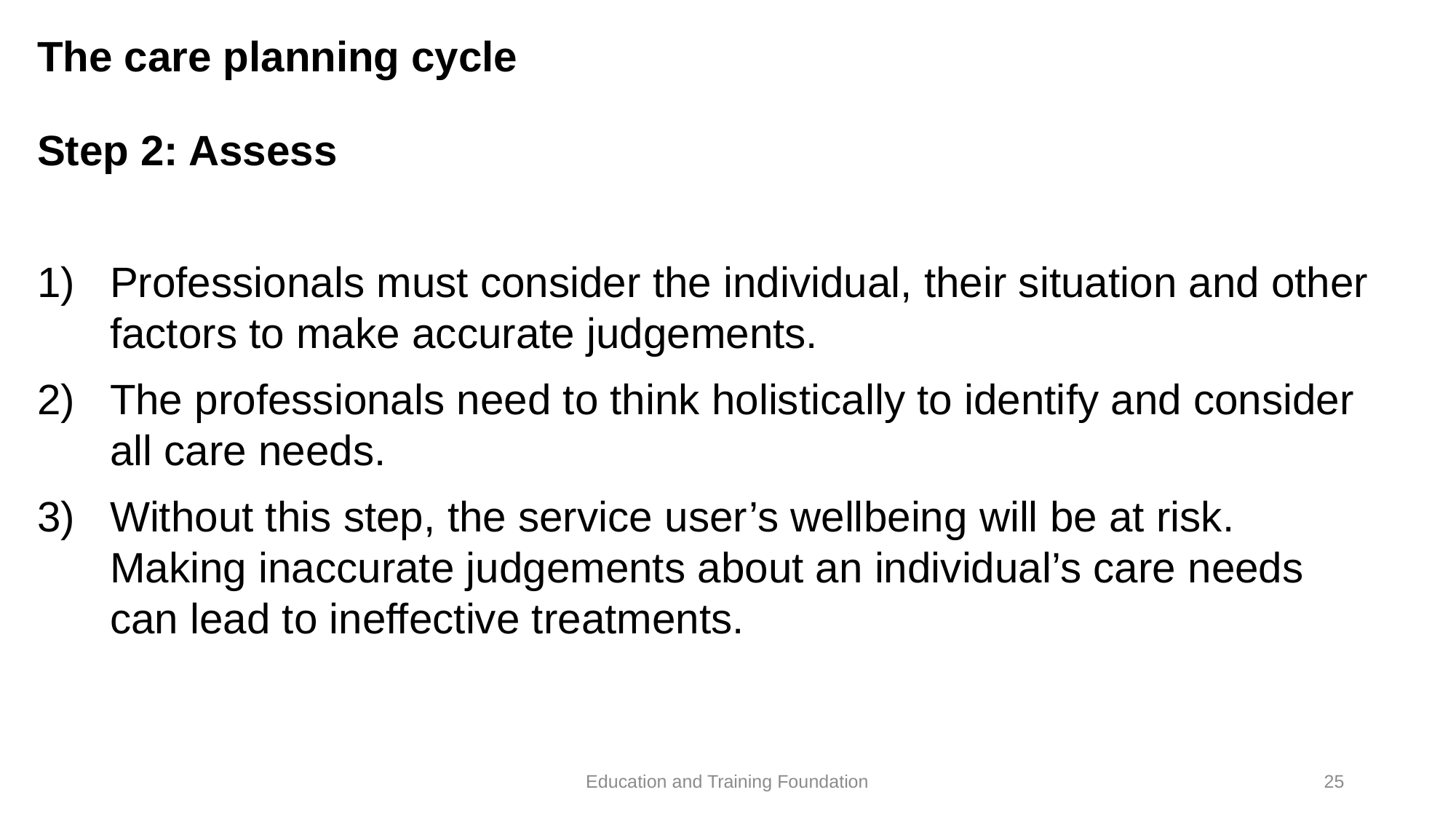

# The care planning cycle
Step 2: Assess

Professionals must consider the individual, their situation and other factors to make accurate judgements.
The professionals need to think holistically to identify and consider all care needs.
Without this step, the service user’s wellbeing will be at risk. Making inaccurate judgements about an individual’s care needs can lead to ineffective treatments.
Education and Training Foundation
25